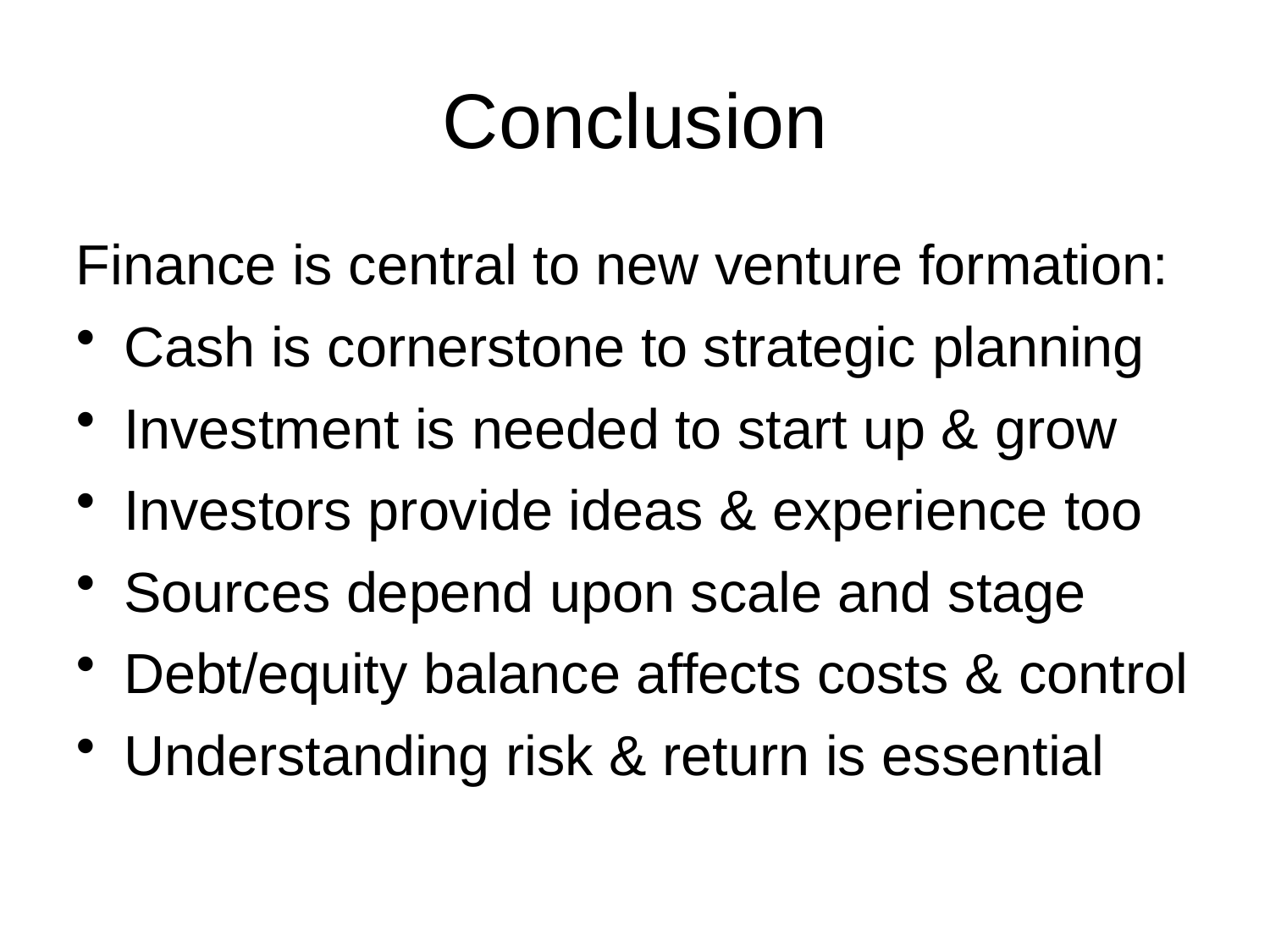

# Conclusion
Finance is central to new venture formation:
Cash is cornerstone to strategic planning
Investment is needed to start up & grow
Investors provide ideas & experience too
Sources depend upon scale and stage
Debt/equity balance affects costs & control
Understanding risk & return is essential